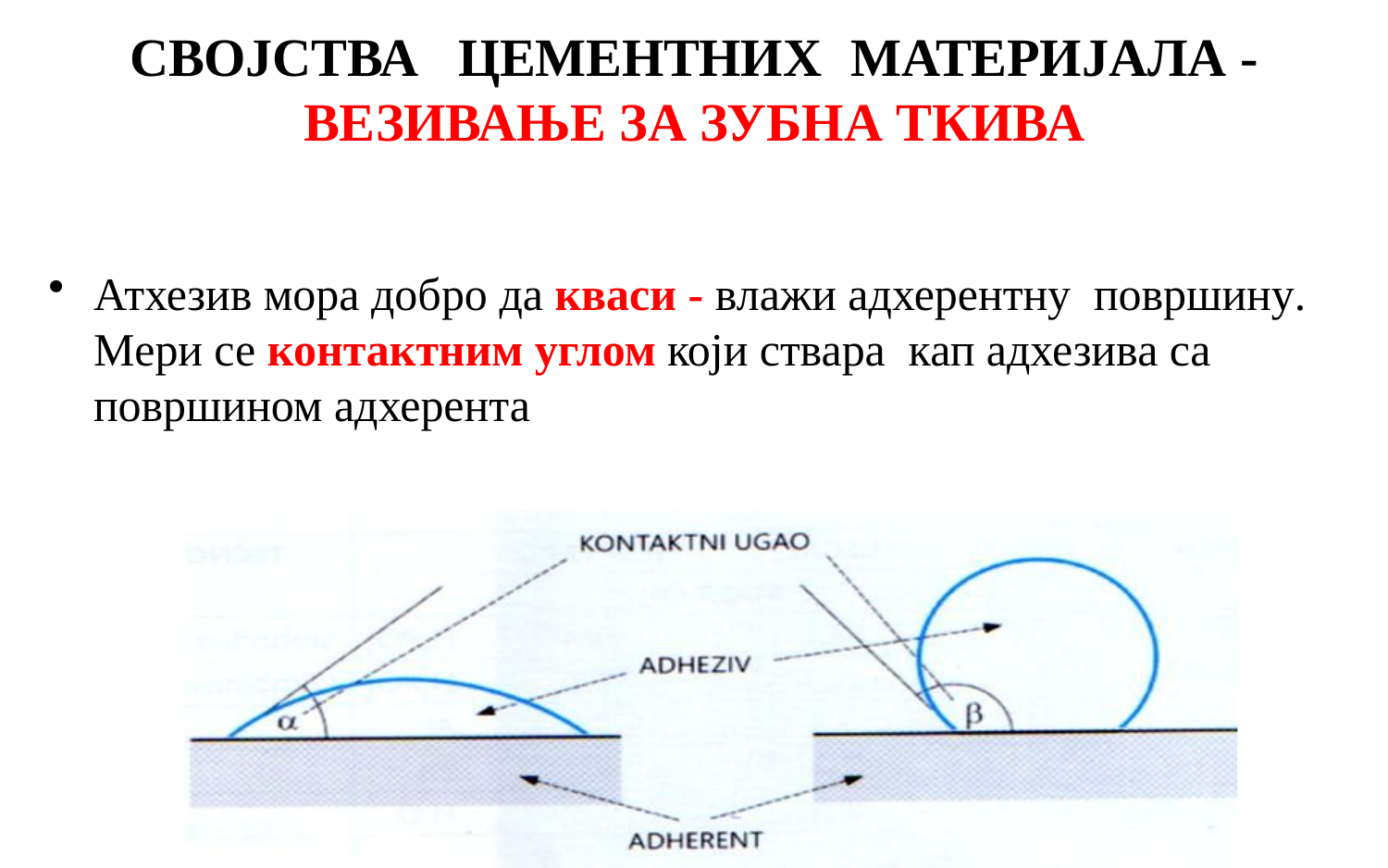

СВОЈСТВА   ЦЕМЕНТНИХ  МАТЕРИЈАЛА -
ВЕЗИВАЊЕ ЗА ЗУБНА ТКИВА
Атхезив мора добро да кваси - влажи адхерентну  површину. Мери се контактним углом који ствара  кап адхезива са  површином адхерента